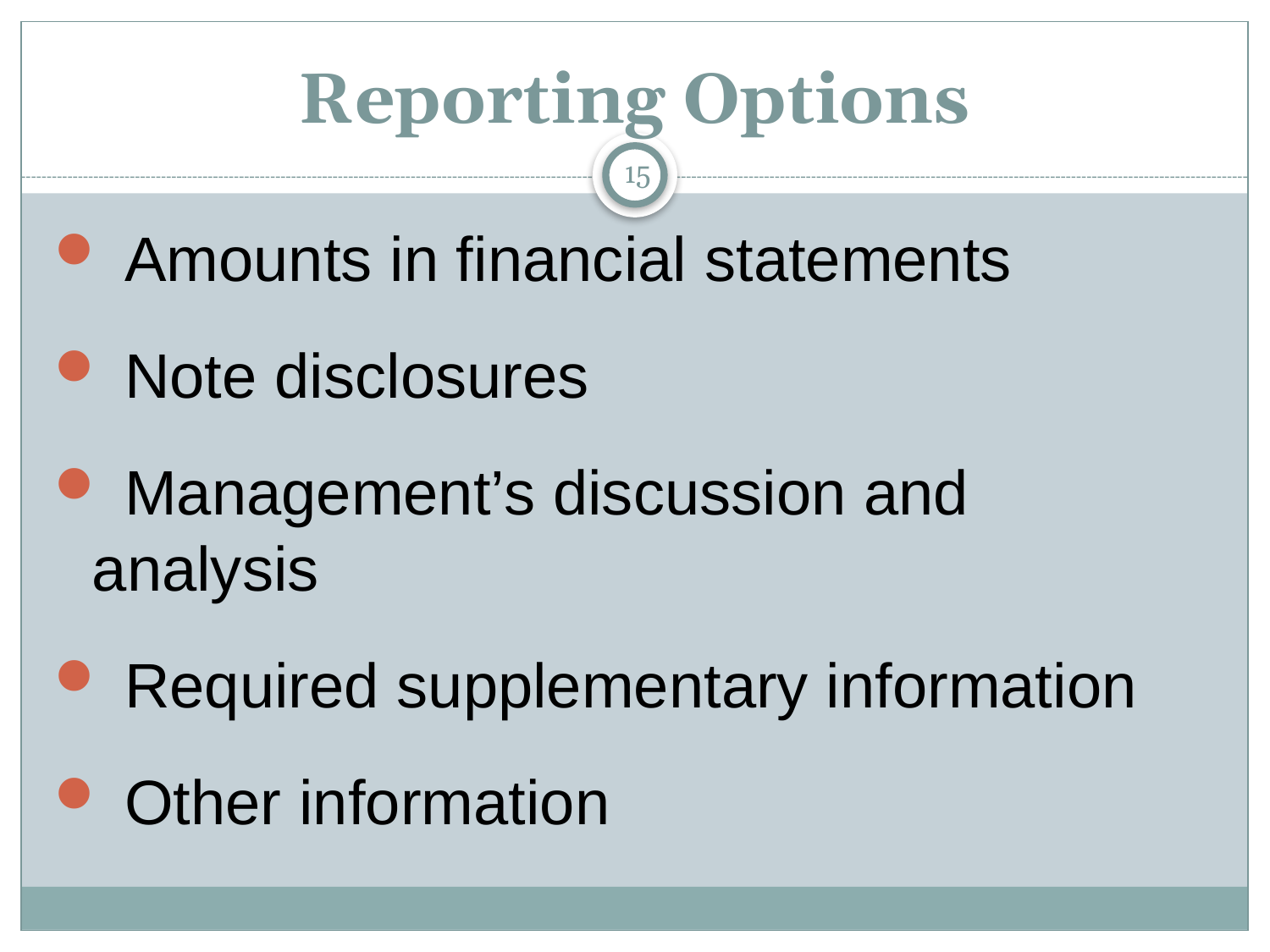

# Reporting Options
15
 Amounts in financial statements
 Note disclosures
 Management’s discussion and analysis
 Required supplementary information
 Other information